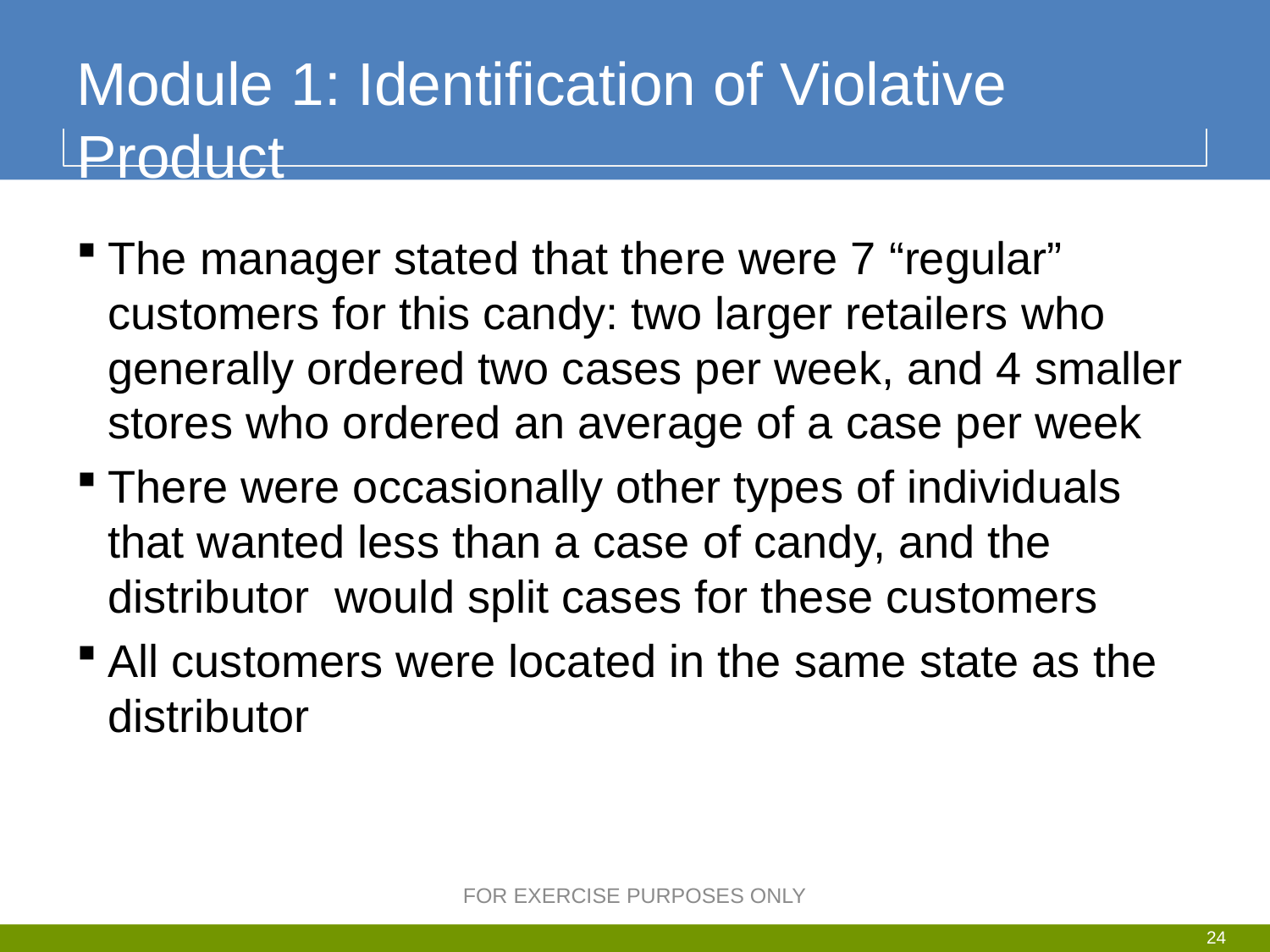

# Module 1: Identification of Violative Product
The manager stated that there were 7 “regular” customers for this candy: two larger retailers who generally ordered two cases per week, and 4 smaller stores who ordered an average of a case per week
There were occasionally other types of individuals that wanted less than a case of candy, and the distributor  would split cases for these customers
All customers were located in the same state as the distributor
FOR EXERCISE PURPOSES ONLY